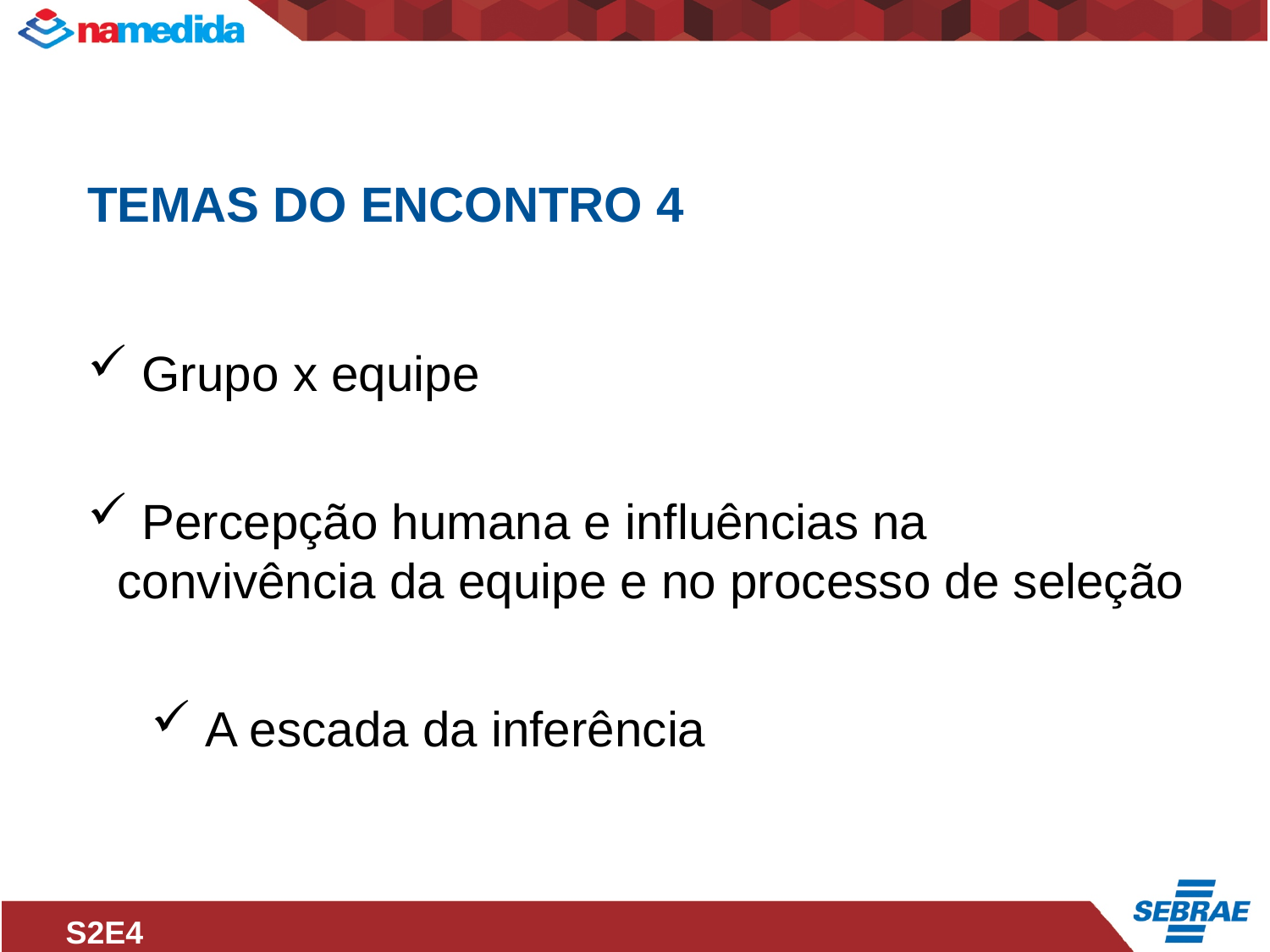

Temas do encontro 4
 Grupo x equipe

 Percepção humana e influências na convivência da equipe e no processo de seleção

 A escada da inferência
S2E4